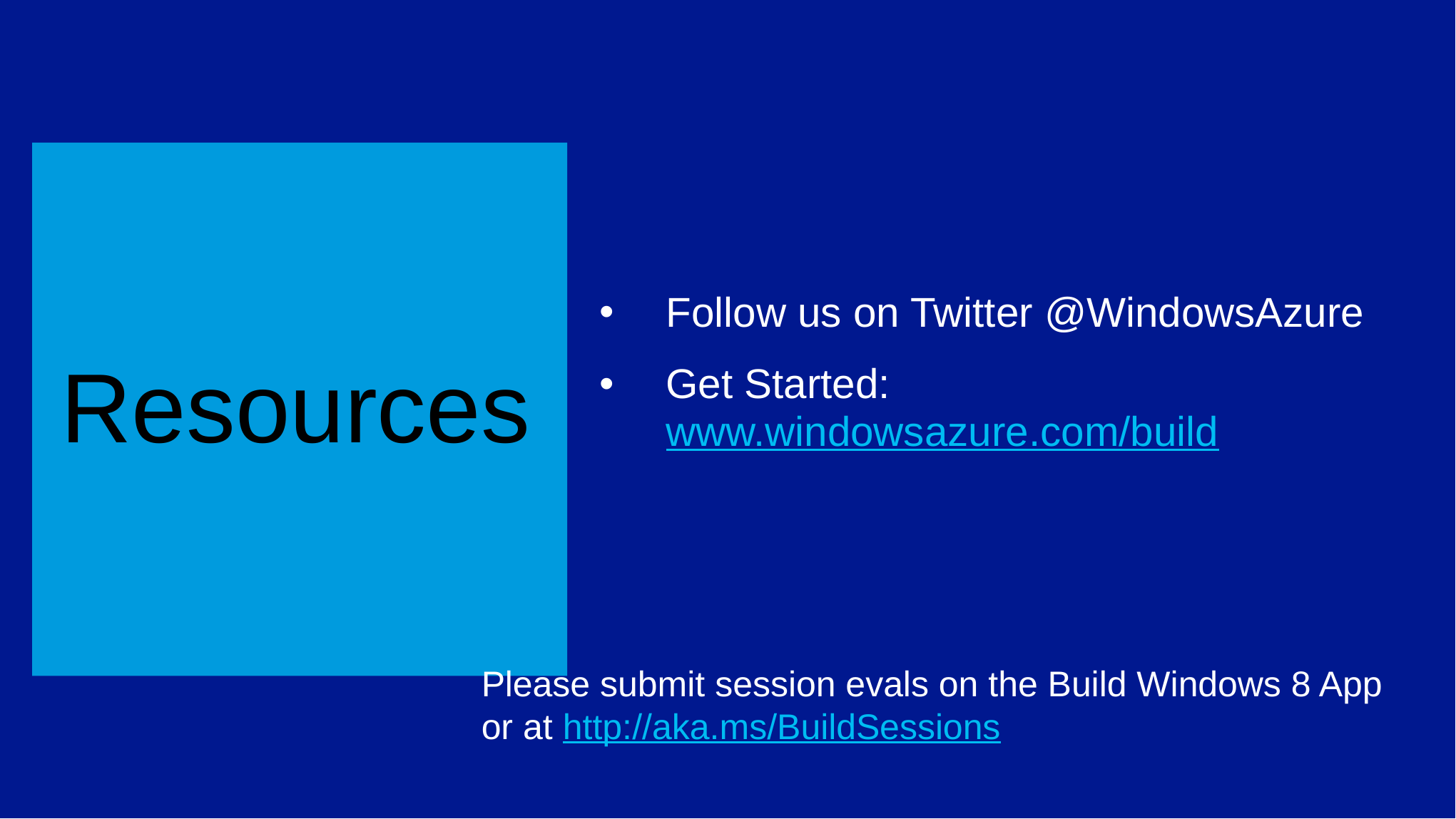

# Resources
Follow us on Twitter @WindowsAzure
Get Started: www.windowsazure.com/build

Please submit session evals on the Build Windows 8 App or at http://aka.ms/BuildSessions